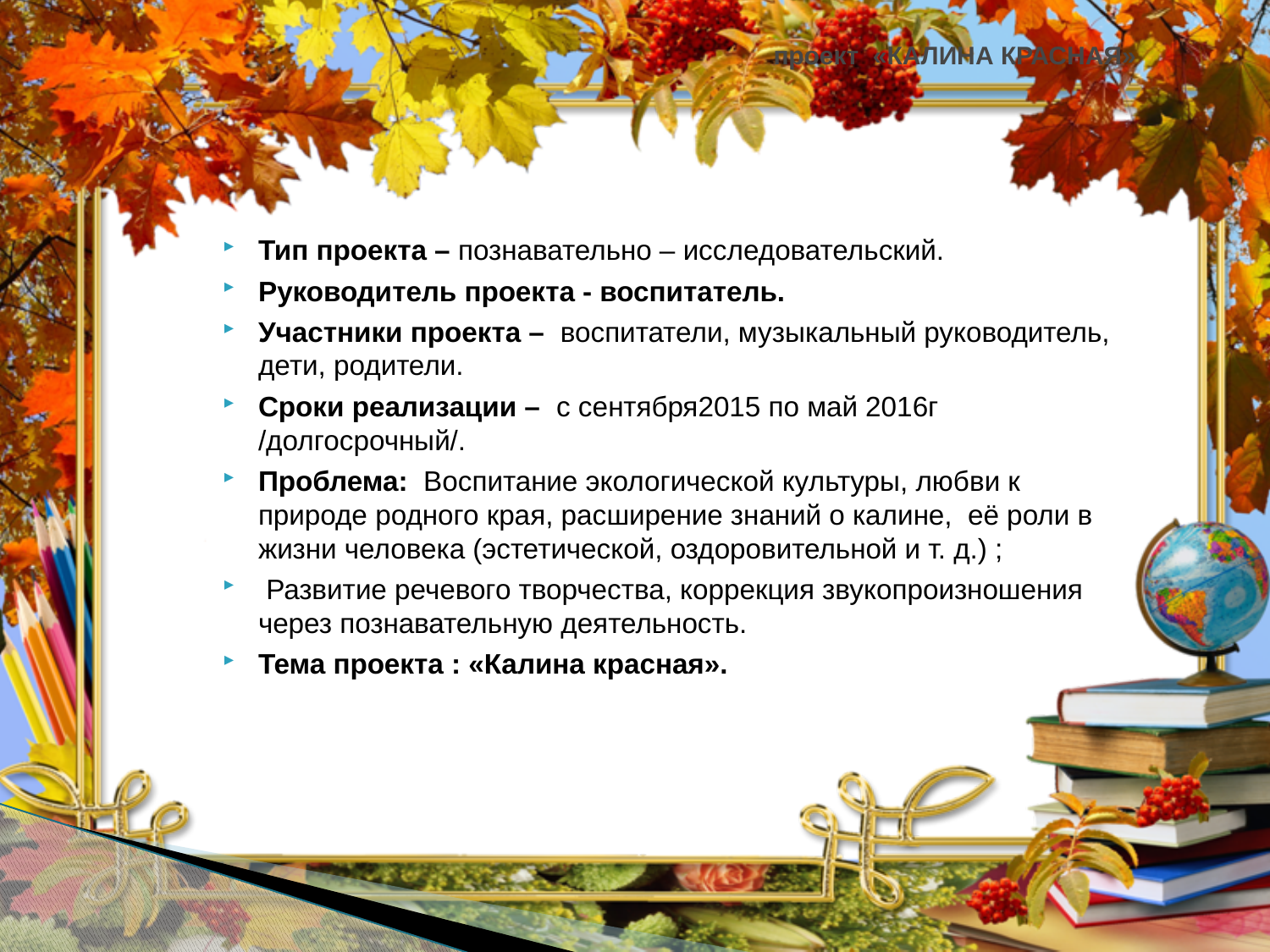

# проект  «КАЛИНА КРАСНАЯ»
Тип проекта – познавательно – исследовательский.
Руководитель проекта - воспитатель.
Участники проекта –  воспитатели, музыкальный руководитель, дети, родители.
Сроки реализации –  с сентября2015 по май 2016г /долгосрочный/.
Проблема:  Воспитание экологической культуры, любви к природе родного края, расширение знаний о калине,  её роли в жизни человека (эстетической, оздоровительной и т. д.) ;
 Развитие речевого творчества, коррекция звукопроизношения через познавательную деятельность.
Тема проекта : «Калина красная».